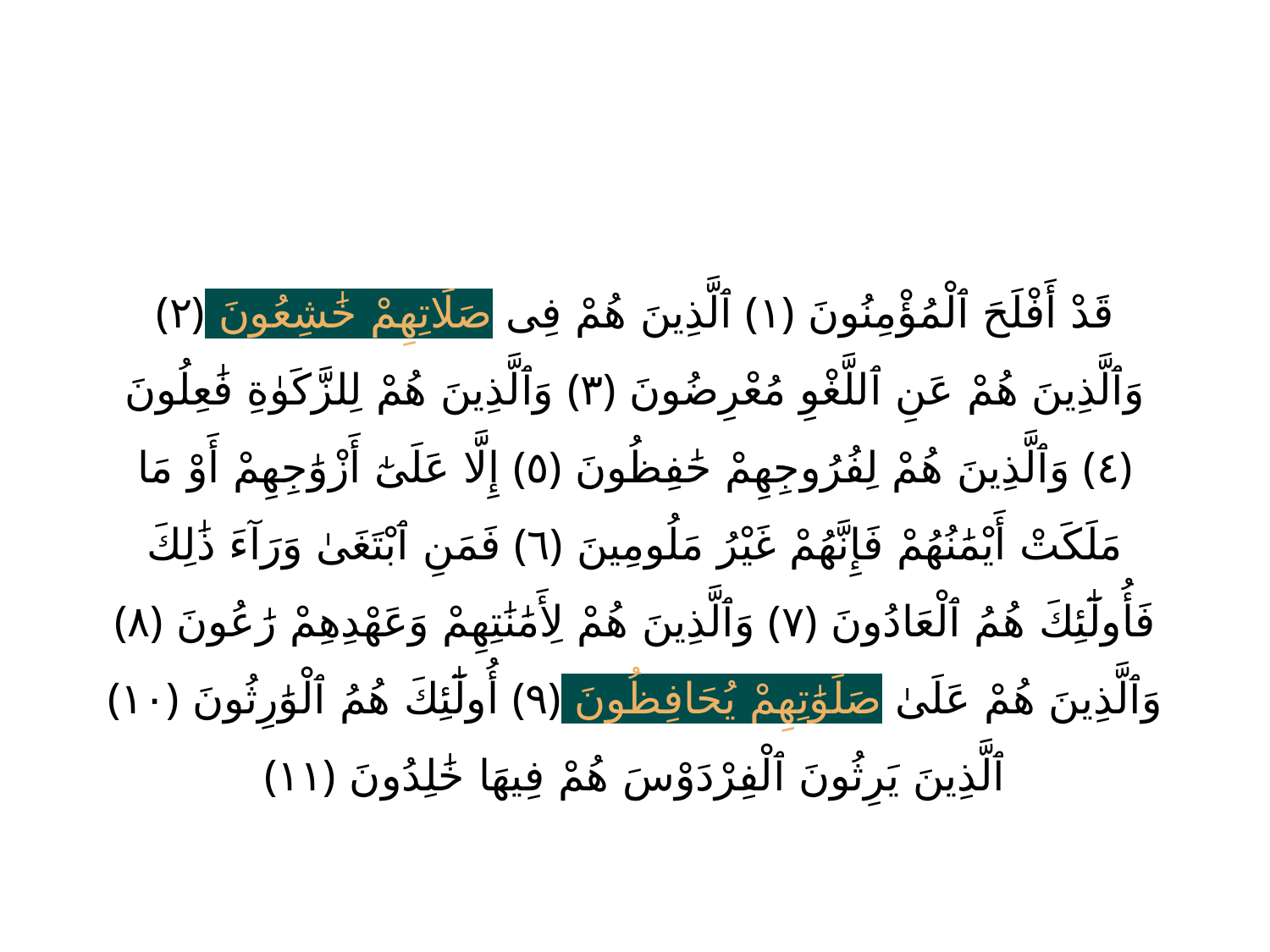

#
قَدْ أَفْلَحَ ٱلْمُؤْمِنُونَ ‎﴿١﴾‏ ٱلَّذِينَ هُمْ فِى صَلَاتِهِمْ خَٰشِعُونَ ‎﴿٢﴾‏ وَٱلَّذِينَ هُمْ عَنِ ٱللَّغْوِ مُعْرِضُونَ ‎﴿٣﴾‏ وَٱلَّذِينَ هُمْ لِلزَّكَوٰةِ فَٰعِلُونَ ‎﴿٤﴾‏ وَٱلَّذِينَ هُمْ لِفُرُوجِهِمْ حَٰفِظُونَ ‎﴿٥﴾‏ إِلَّا عَلَىٰٓ أَزْوَٰجِهِمْ أَوْ مَا مَلَكَتْ أَيْمَٰنُهُمْ فَإِنَّهُمْ غَيْرُ مَلُومِينَ ‎﴿٦﴾‏ فَمَنِ ٱبْتَغَىٰ وَرَآءَ ذَٰلِكَ فَأُولَٰٓئِكَ هُمُ ٱلْعَادُونَ ‎﴿٧﴾‏ وَٱلَّذِينَ هُمْ لِأَمَٰنَٰتِهِمْ وَعَهْدِهِمْ رَٰعُونَ ‎﴿٨﴾‏ وَٱلَّذِينَ هُمْ عَلَىٰ صَلَوَٰتِهِمْ يُحَافِظُونَ ‎﴿٩﴾‏ أُولَٰٓئِكَ هُمُ ٱلْوَٰرِثُونَ ‎﴿١٠﴾‏ ٱلَّذِينَ يَرِثُونَ ٱلْفِرْدَوْسَ هُمْ فِيهَا خَٰلِدُونَ ‎﴿١١﴾‏